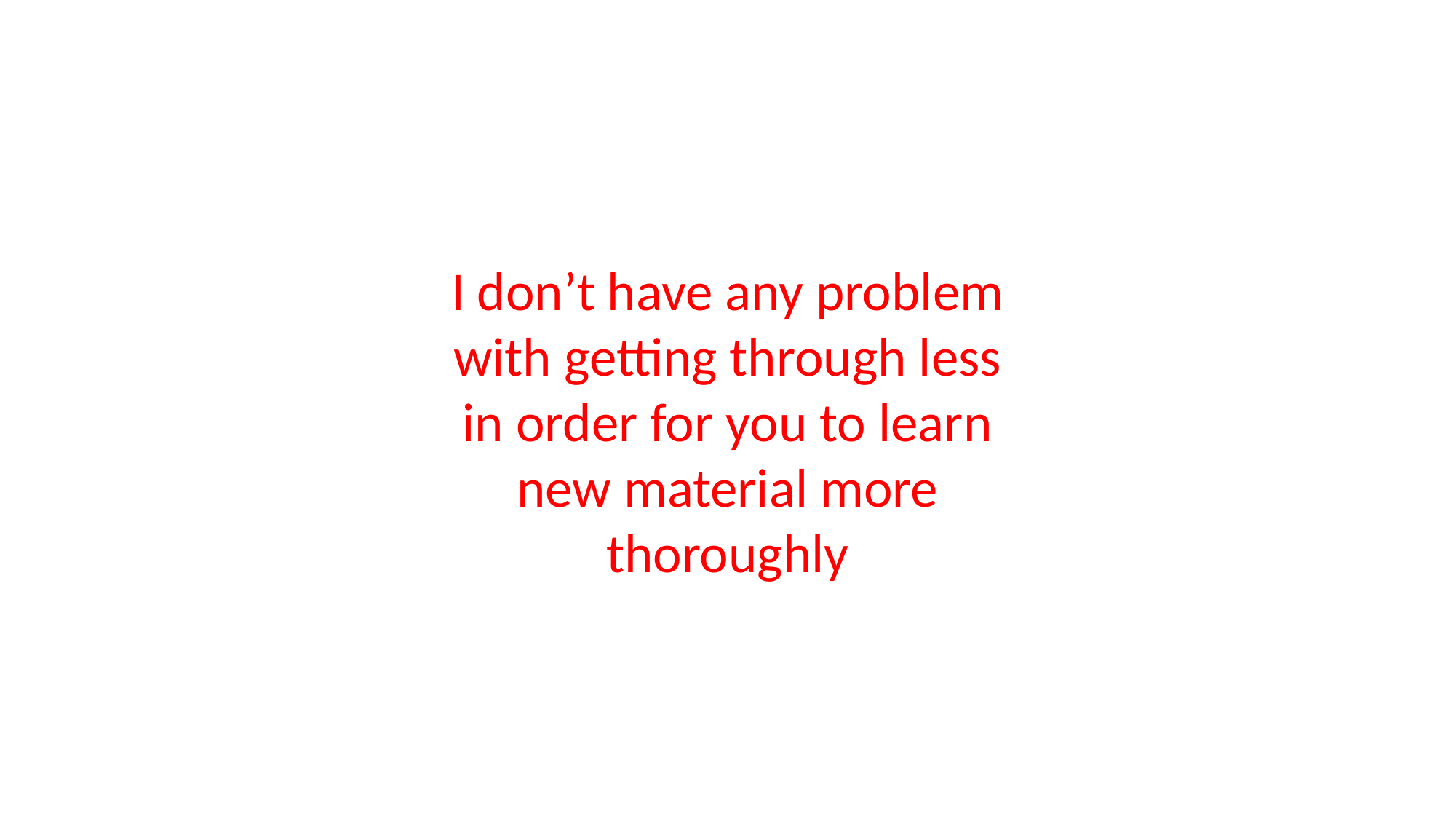

I don’t have any problem with getting through less in order for you to learn new material more thoroughly